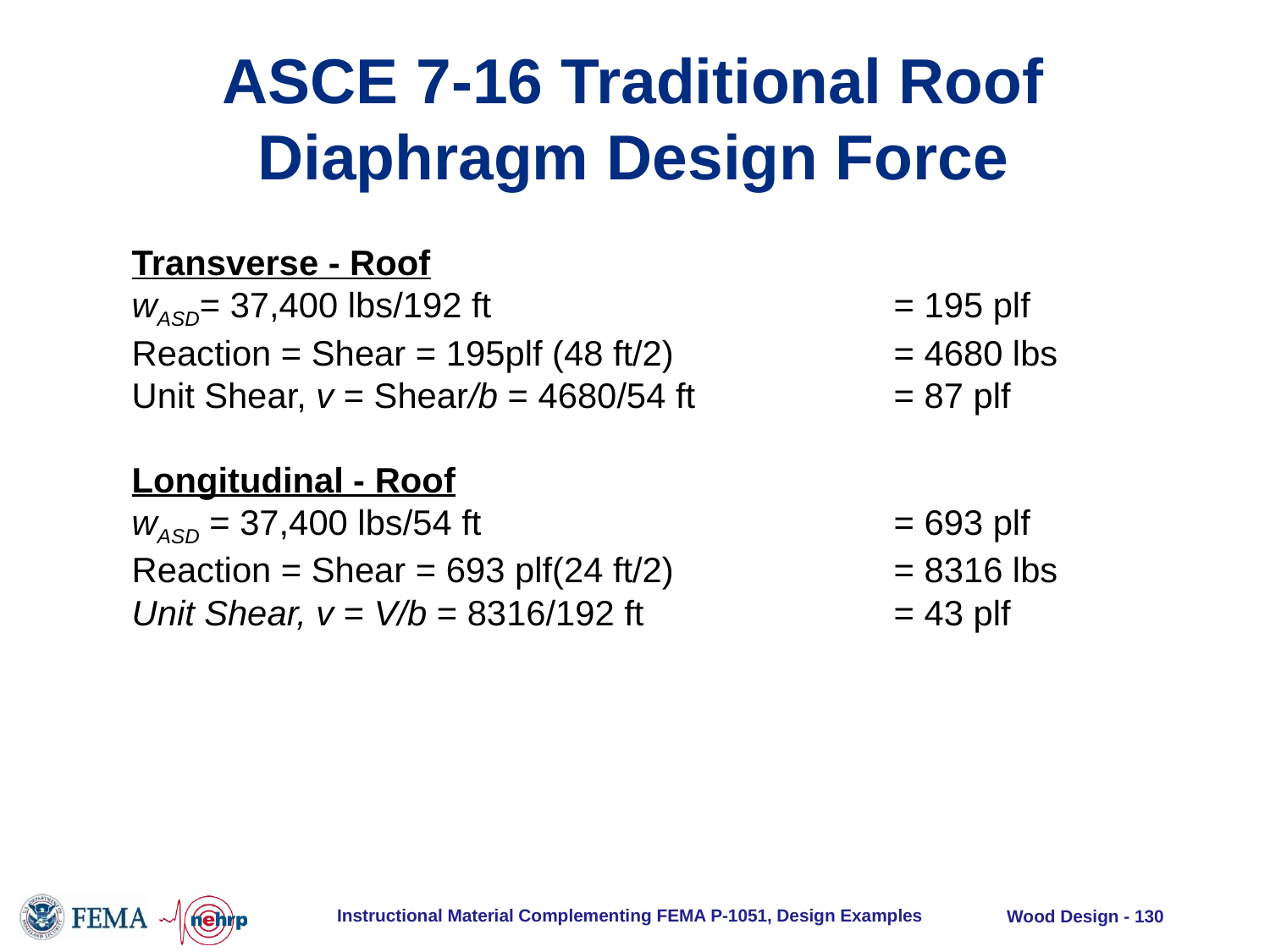

# ASCE 7-16 Traditional Roof Diaphragm Design Force
Transverse - Roof
wASD= 37,400 lbs/192 ft				= 195 plf
Reaction = Shear = 195plf (48 ft/2) 		= 4680 lbs
Unit Shear, v = Shear/b = 4680/54 ft		= 87 plf

Longitudinal - Roof
wASD = 37,400 lbs/54 ft				= 693 plf
Reaction = Shear = 693 plf(24 ft/2)		= 8316 lbs
Unit Shear, v = V/b = 8316/192 ft		= 43 plf